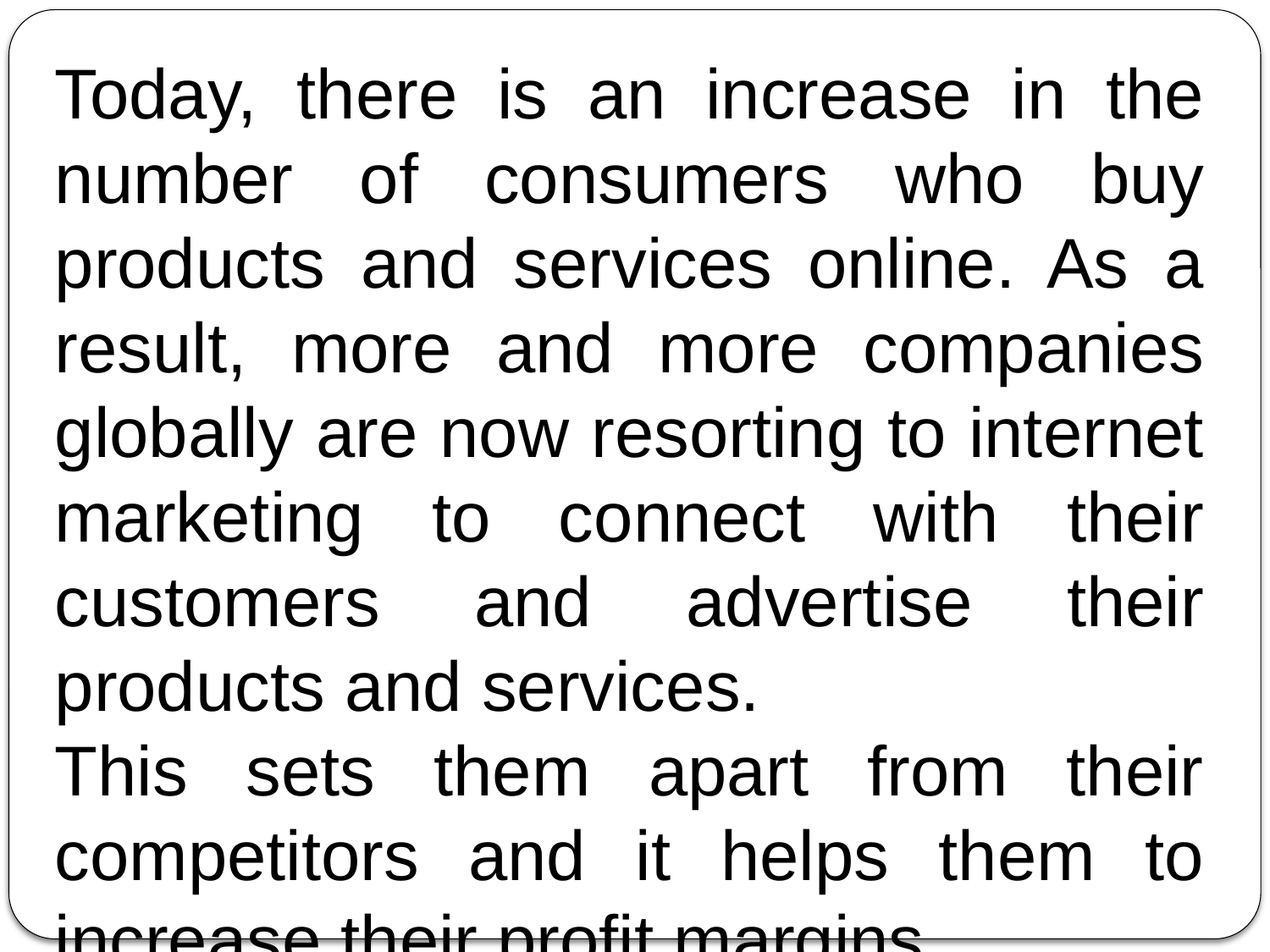

Today, there is an increase in the number of consumers who buy products and services online. As a result, more and more companies globally are now resorting to internet marketing to connect with their customers and advertise their products and services.
This sets them apart from their competitors and it helps them to increase their profit margins.